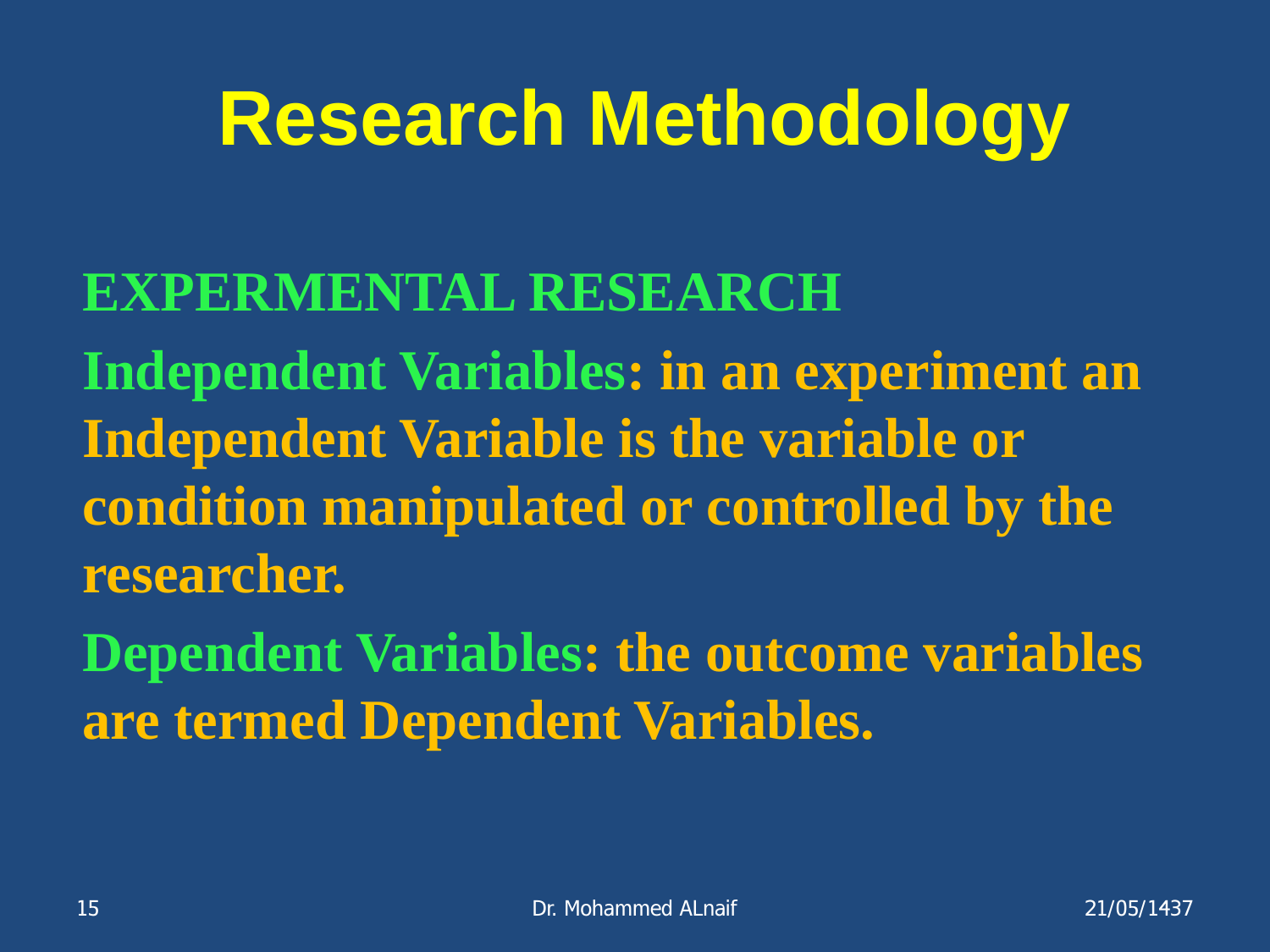

# Research Methodology
EXPERMENTAL RESEARCH
Independent Variables: in an experiment an Independent Variable is the variable or condition manipulated or controlled by the researcher.
Dependent Variables: the outcome variables are termed Dependent Variables.
15
Dr. Mohammed ALnaif
21/05/1437